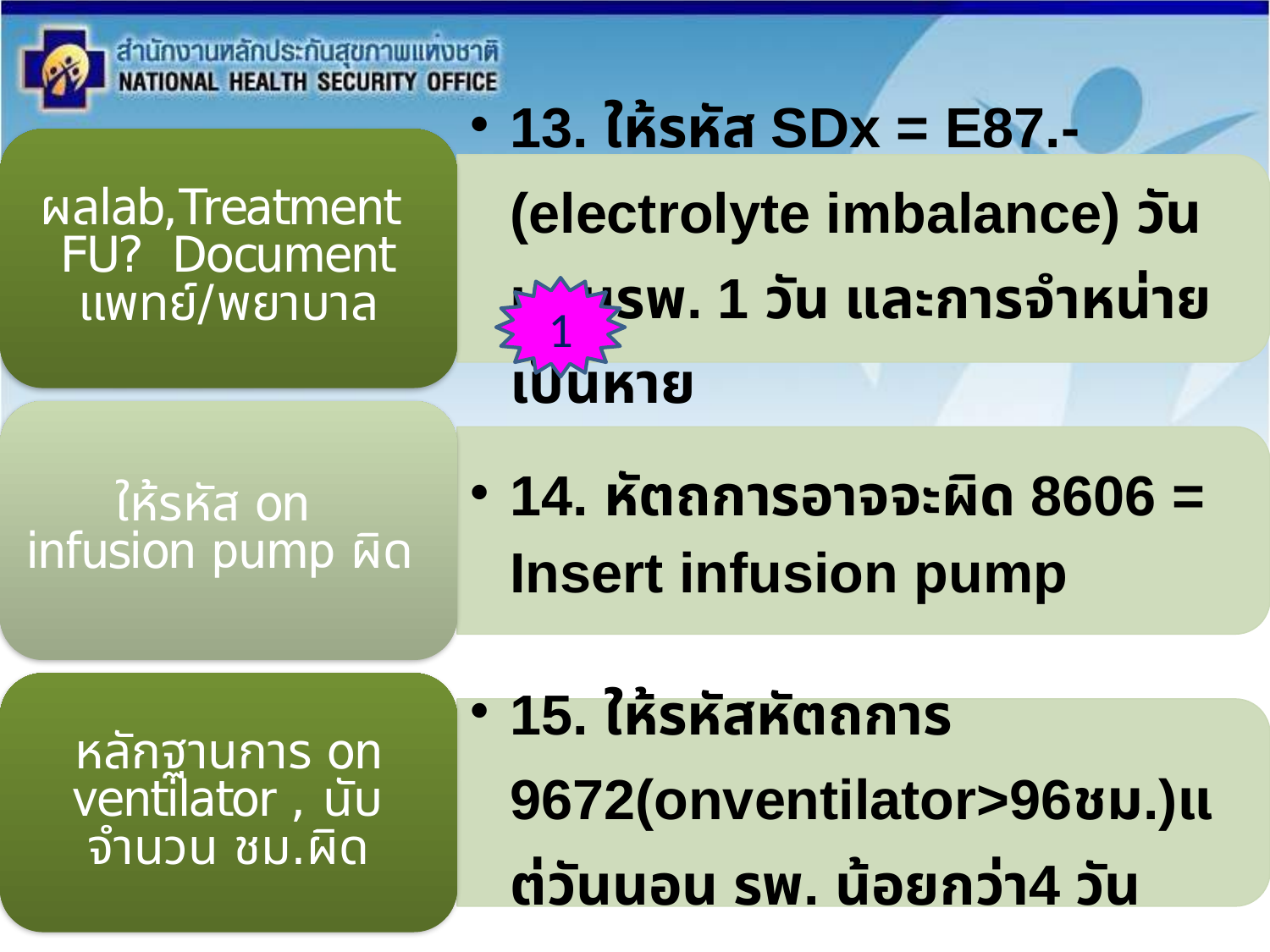

ผลlab,Treatment  FU?  Document แพทย์/พยาบาล
ให้รหัส on   infusion pump ผิด
14. หัตถการอาจจะผิด 8606 = Insert infusion pump
หลักฐานการ on ventilator , นับจำนวน ชม.ผิด
1